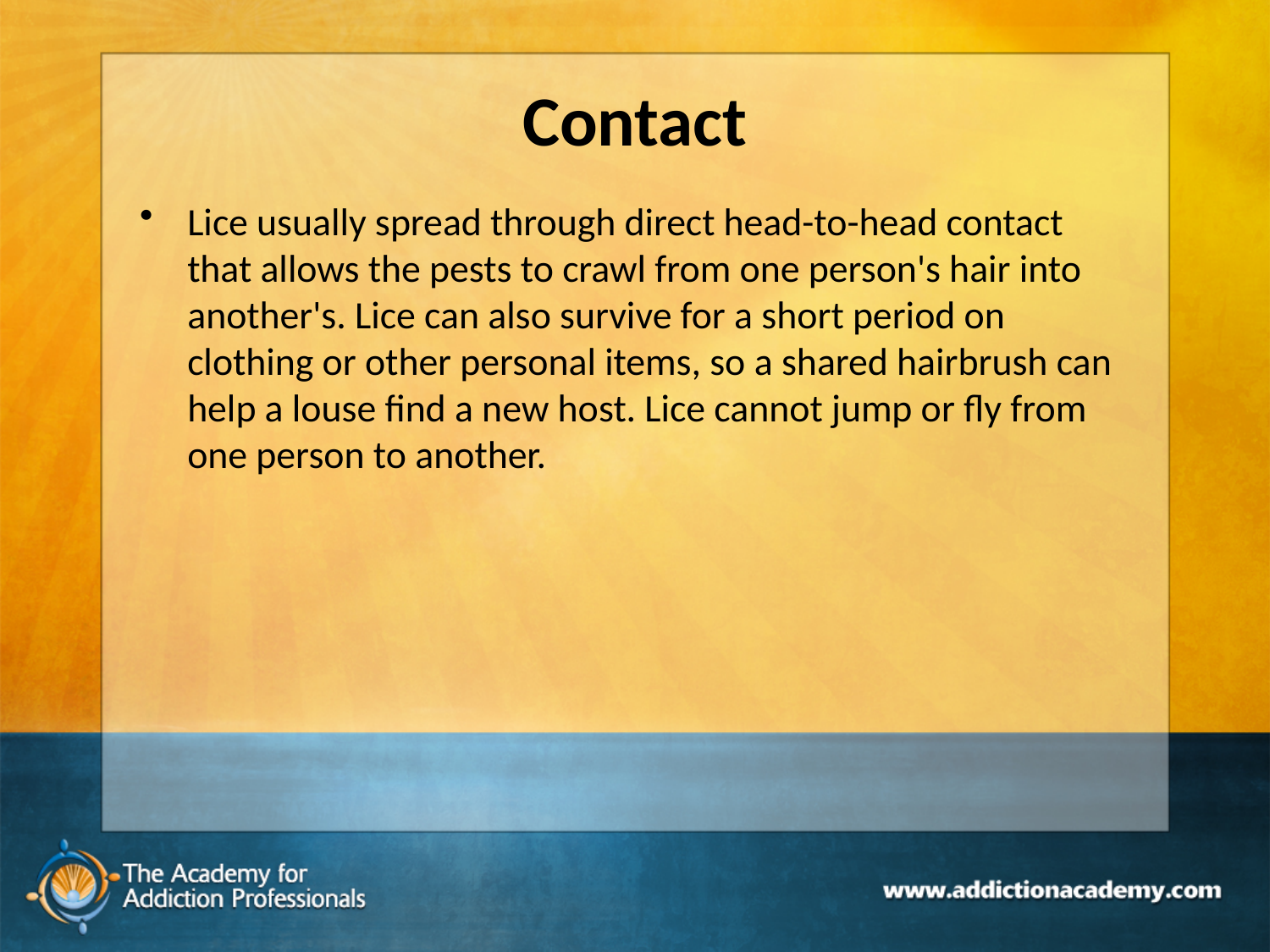

# Contact
Lice usually spread through direct head-to-head contact that allows the pests to crawl from one person's hair into another's. Lice can also survive for a short period on clothing or other personal items, so a shared hairbrush can help a louse find a new host. Lice cannot jump or fly from one person to another.